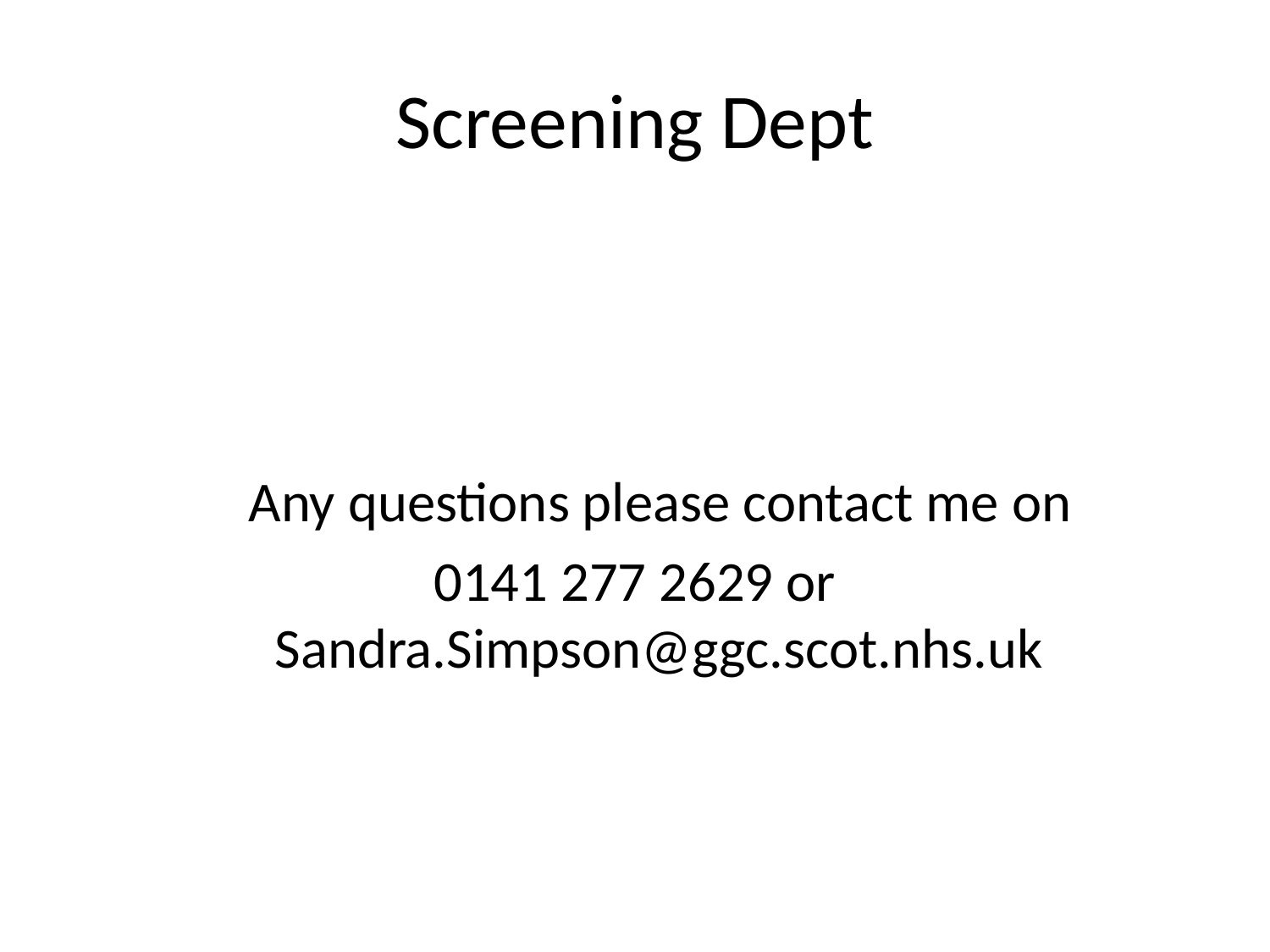

# Screening Dept

     Any questions please contact me on
0141 277 2629 or Sandra.Simpson@ggc.scot.nhs.uk